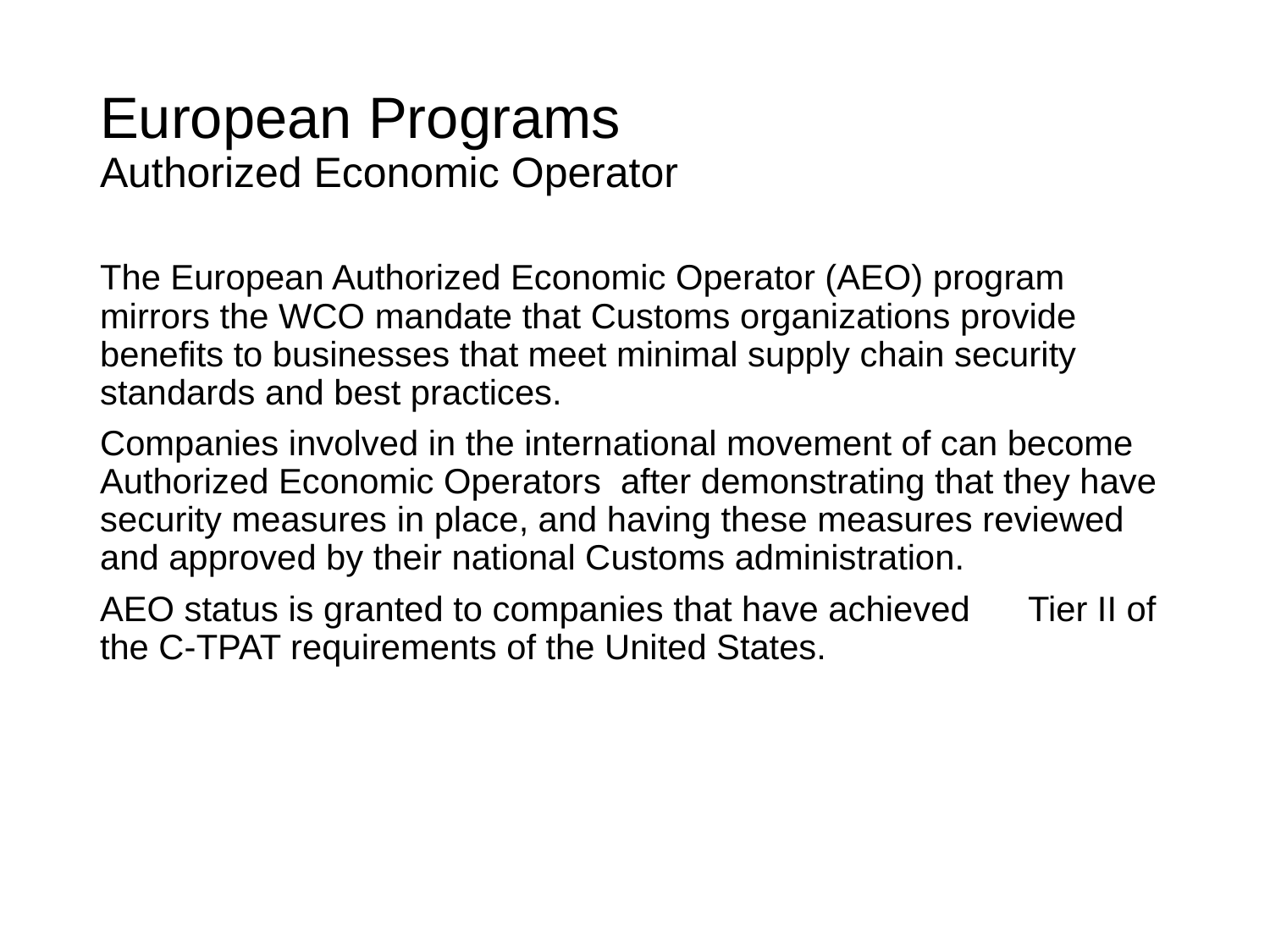

# European Programs Authorized Economic Operator
The European Authorized Economic Operator (AEO) program mirrors the WCO mandate that Customs organizations provide benefits to businesses that meet minimal supply chain security standards and best practices.
Companies involved in the international movement of can become Authorized Economic Operators  after demonstrating that they have security measures in place, and having these measures reviewed and approved by their national Customs administration.
AEO status is granted to companies that have achieved      Tier II of the C-TPAT requirements of the United States.